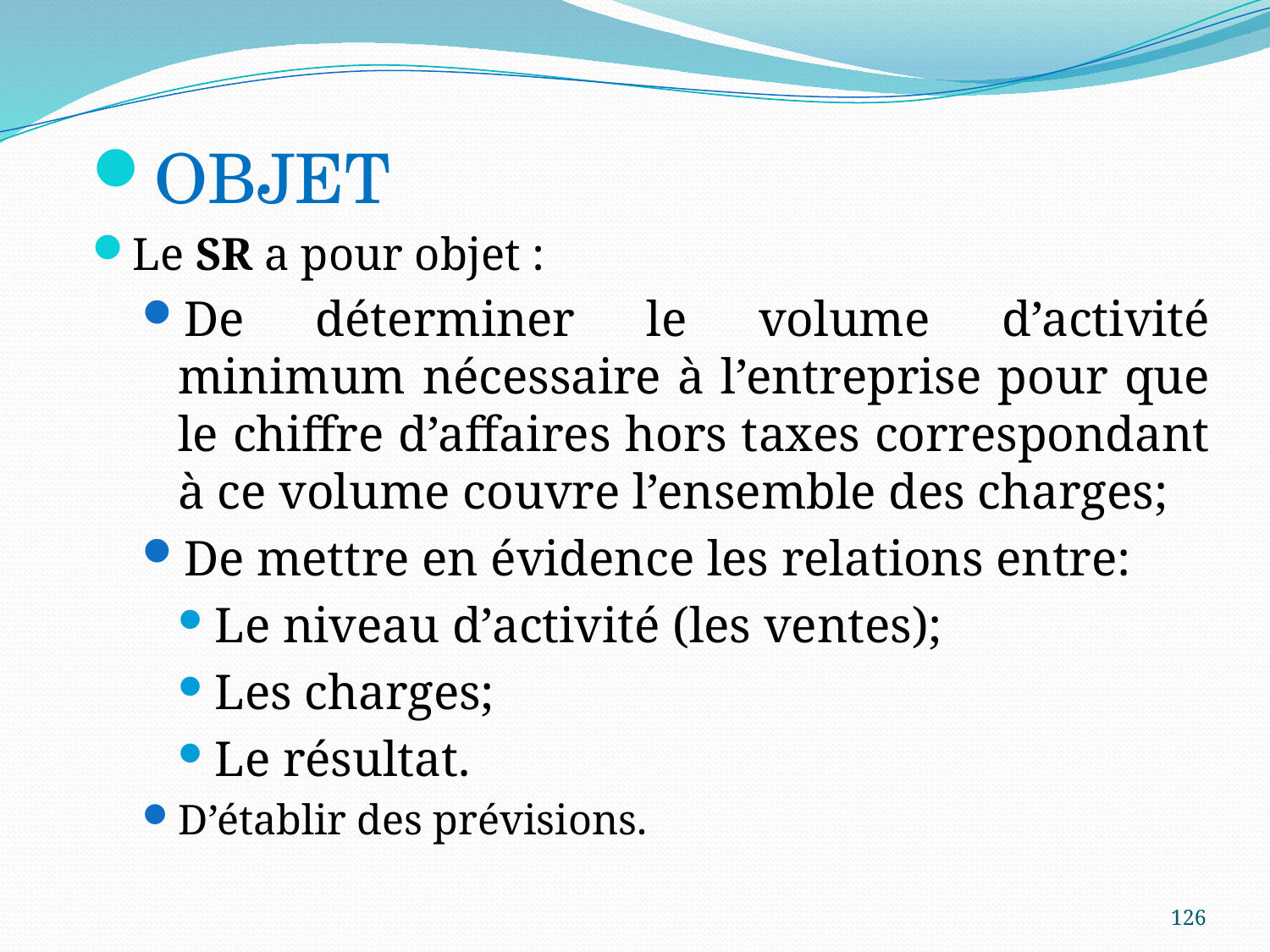

Objet
Le SR a pour objet :
De déterminer le volume d’activité minimum nécessaire à l’entreprise pour que le chiffre d’affaires hors taxes correspondant à ce volume couvre l’ensemble des charges;
De mettre en évidence les relations entre:
Le niveau d’activité (les ventes);
Les charges;
Le résultat.
D’établir des prévisions.

126